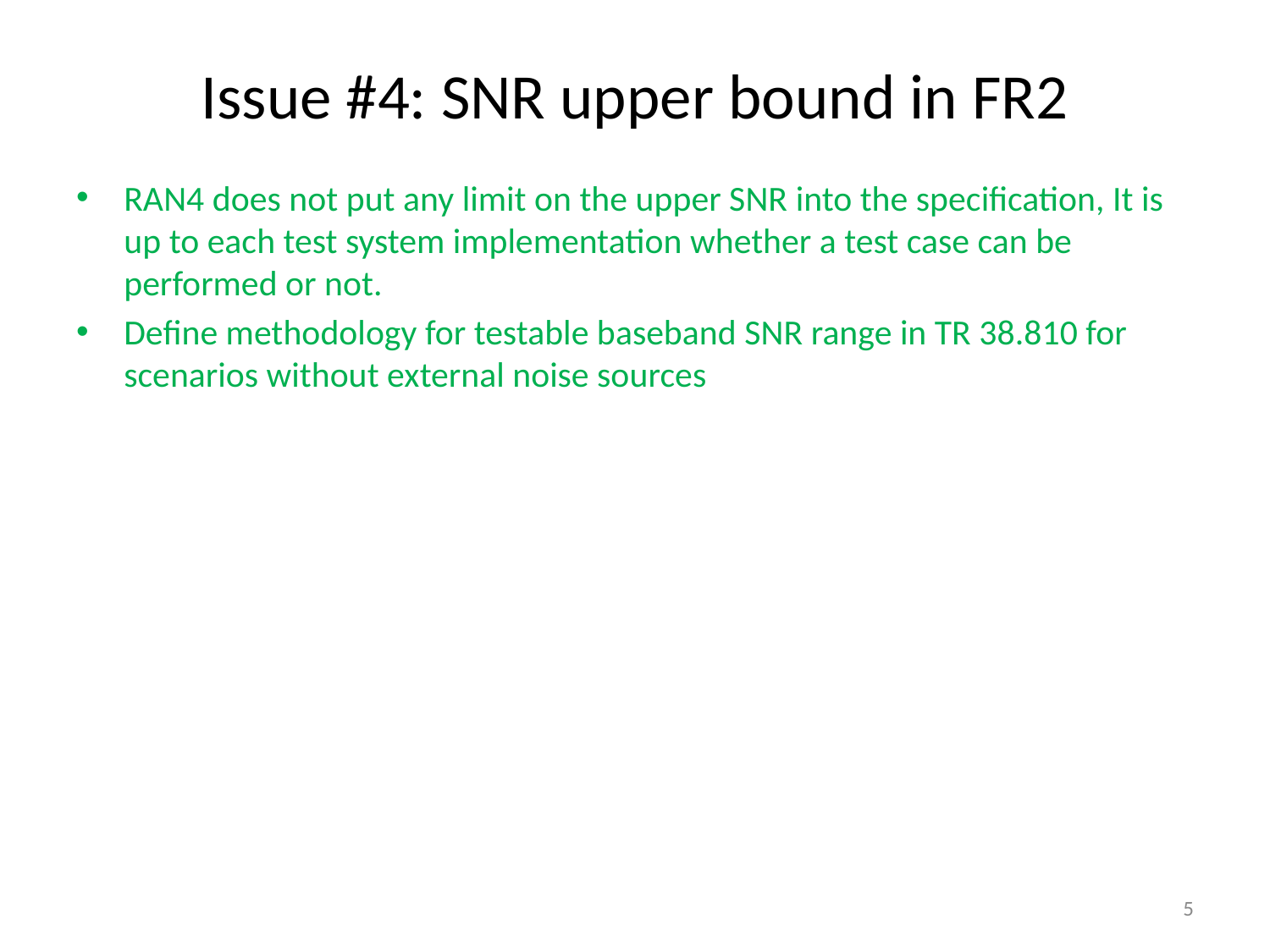

# Issue #4: SNR upper bound in FR2
RAN4 does not put any limit on the upper SNR into the specification, It is up to each test system implementation whether a test case can be performed or not.
Define methodology for testable baseband SNR range in TR 38.810 for scenarios without external noise sources
5